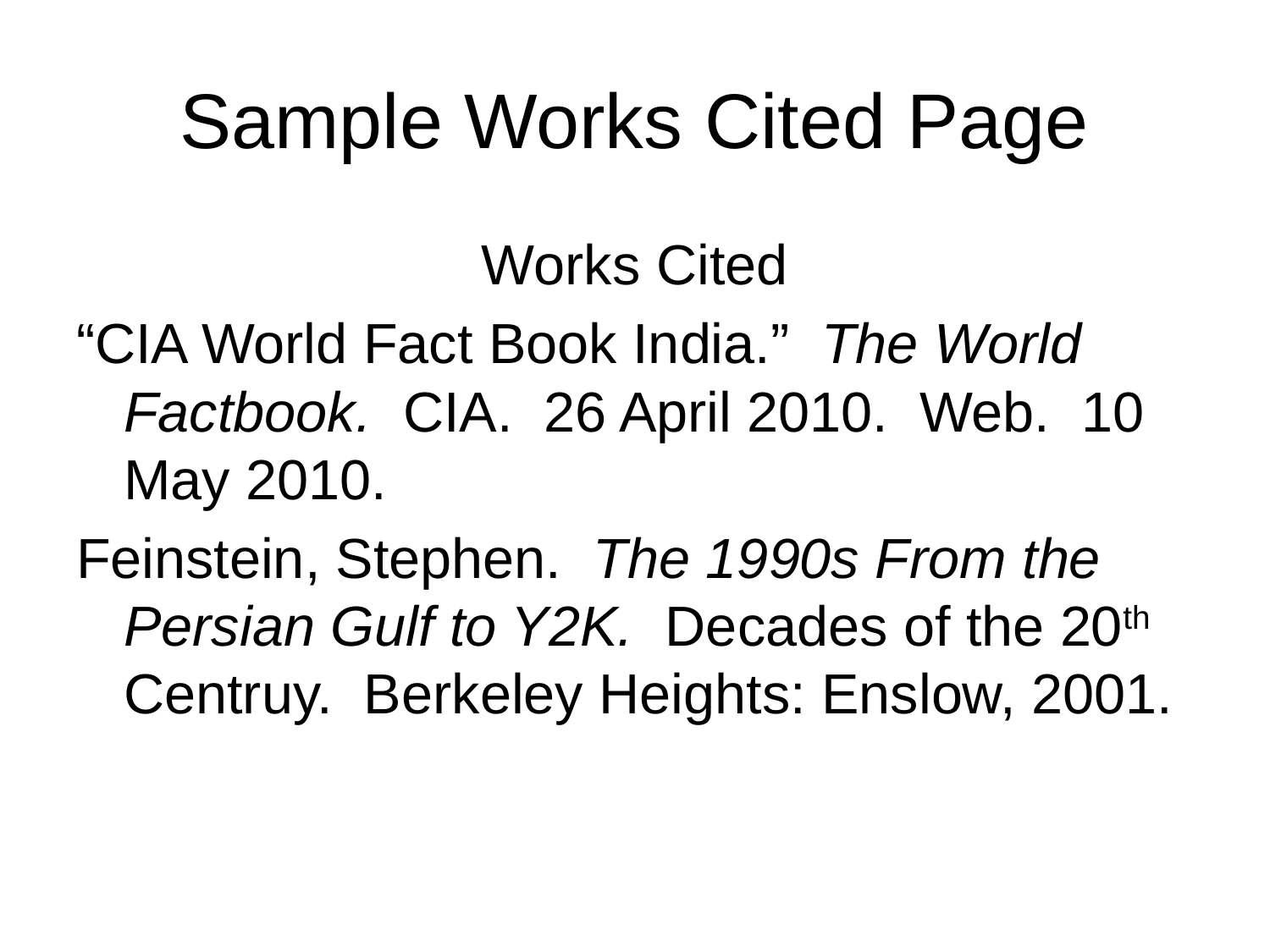

# Sample Works Cited Page
Works Cited
“CIA World Fact Book India.”  The World Factbook.  CIA.  26 April 2010.  Web.  10 May 2010.
Feinstein, Stephen.  The 1990s From the Persian Gulf to Y2K.  Decades of the 20th Centruy.  Berkeley Heights: Enslow, 2001.